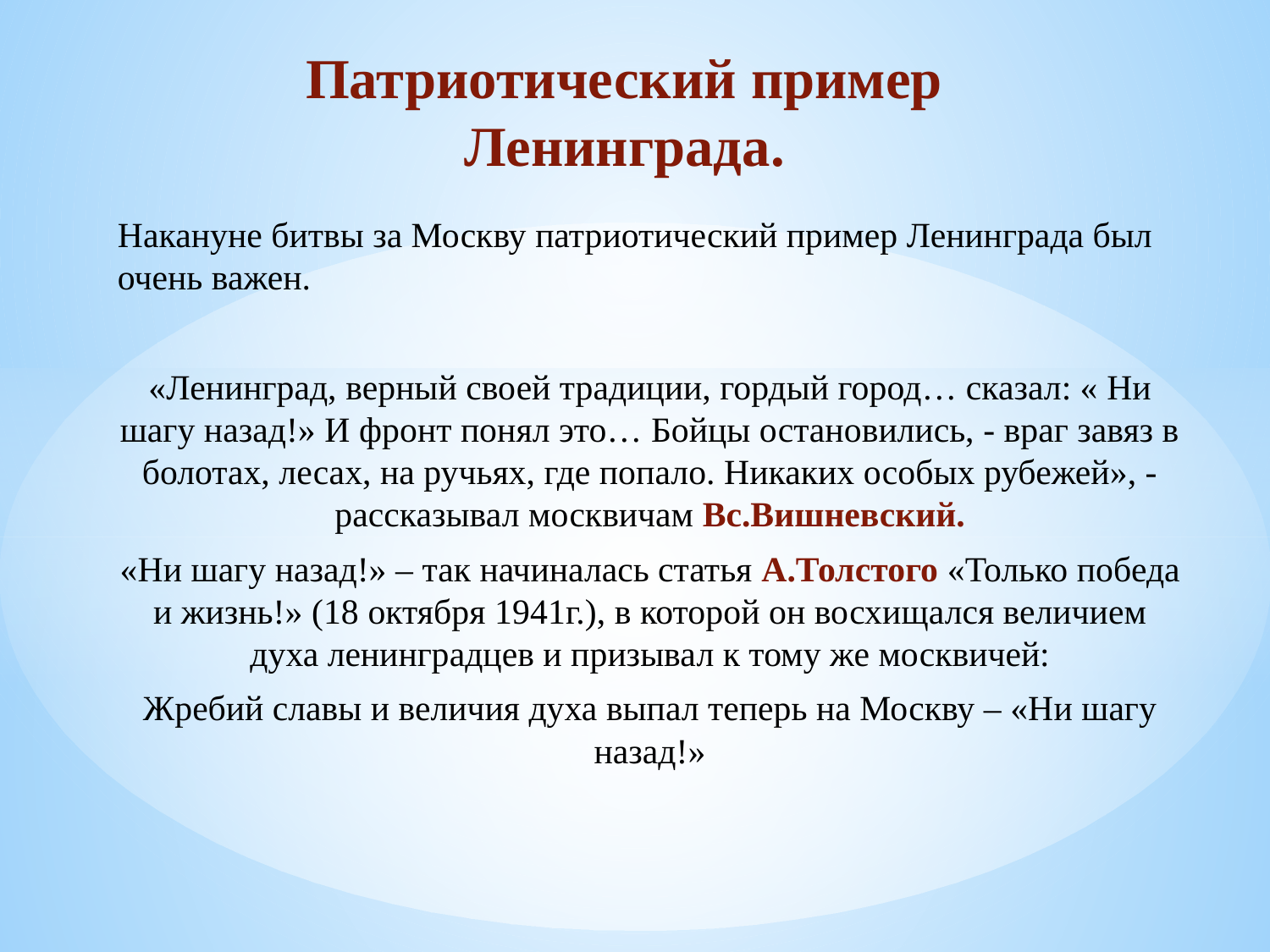

# Патриотический пример Ленинграда.
Накануне битвы за Москву патриотический пример Ленинграда был очень важен.

«Ленинград, верный своей традиции, гордый город… сказал: « Ни шагу назад!» И фронт понял это… Бойцы остановились, - враг завяз в болотах, лесах, на ручьях, где попало. Никаких особых рубежей», - рассказывал москвичам Вс.Вишневский.
«Ни шагу назад!» – так начиналась статья А.Толстого «Только победа и жизнь!» (18 октября 1941г.), в которой он восхищался величием духа ленинградцев и призывал к тому же москвичей:
Жребий славы и величия духа выпал теперь на Москву – «Ни шагу назад!»